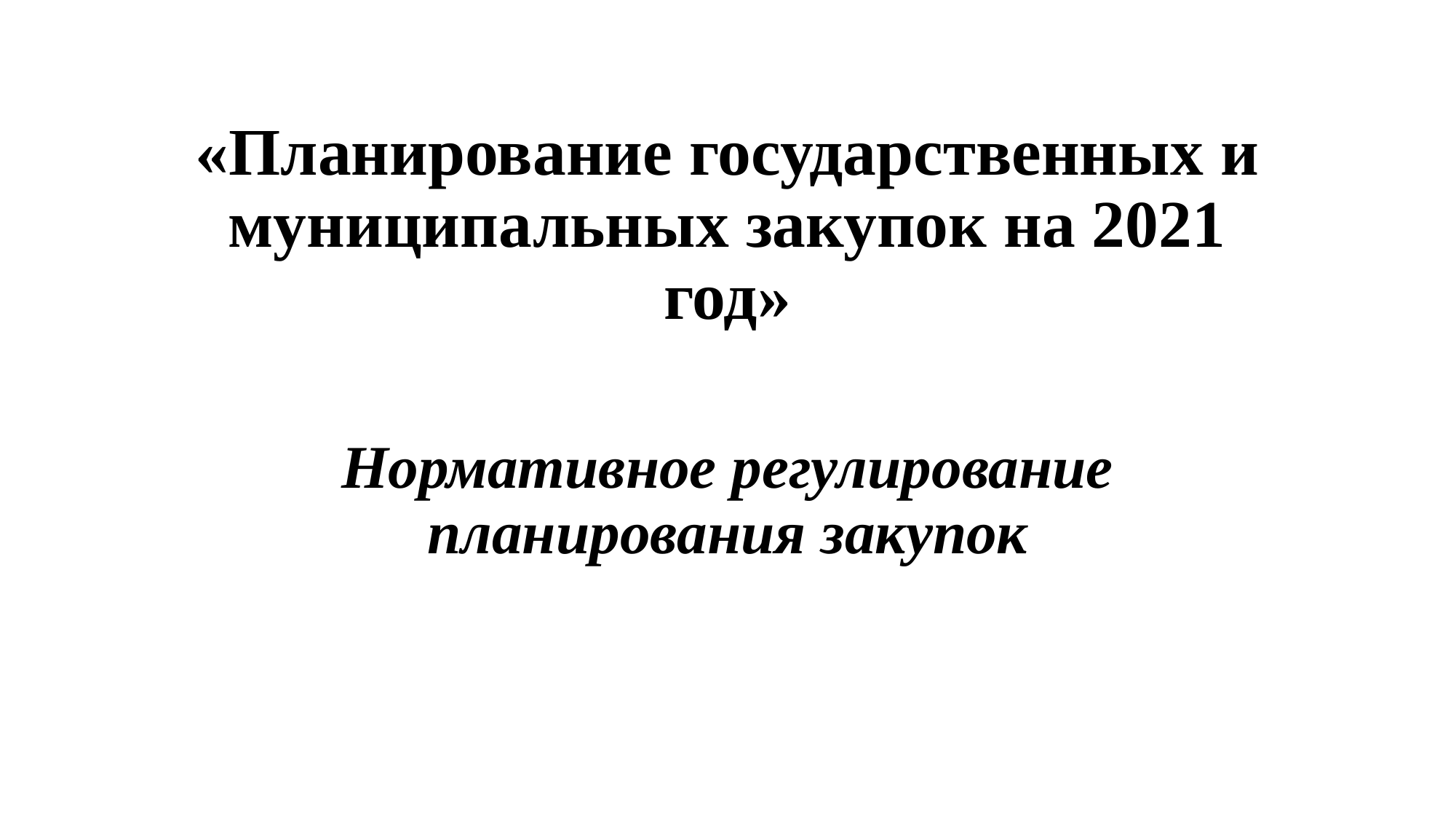

# «Планирование государственных и муниципальных закупок на 2021 год»
Нормативное регулирование планирования закупок